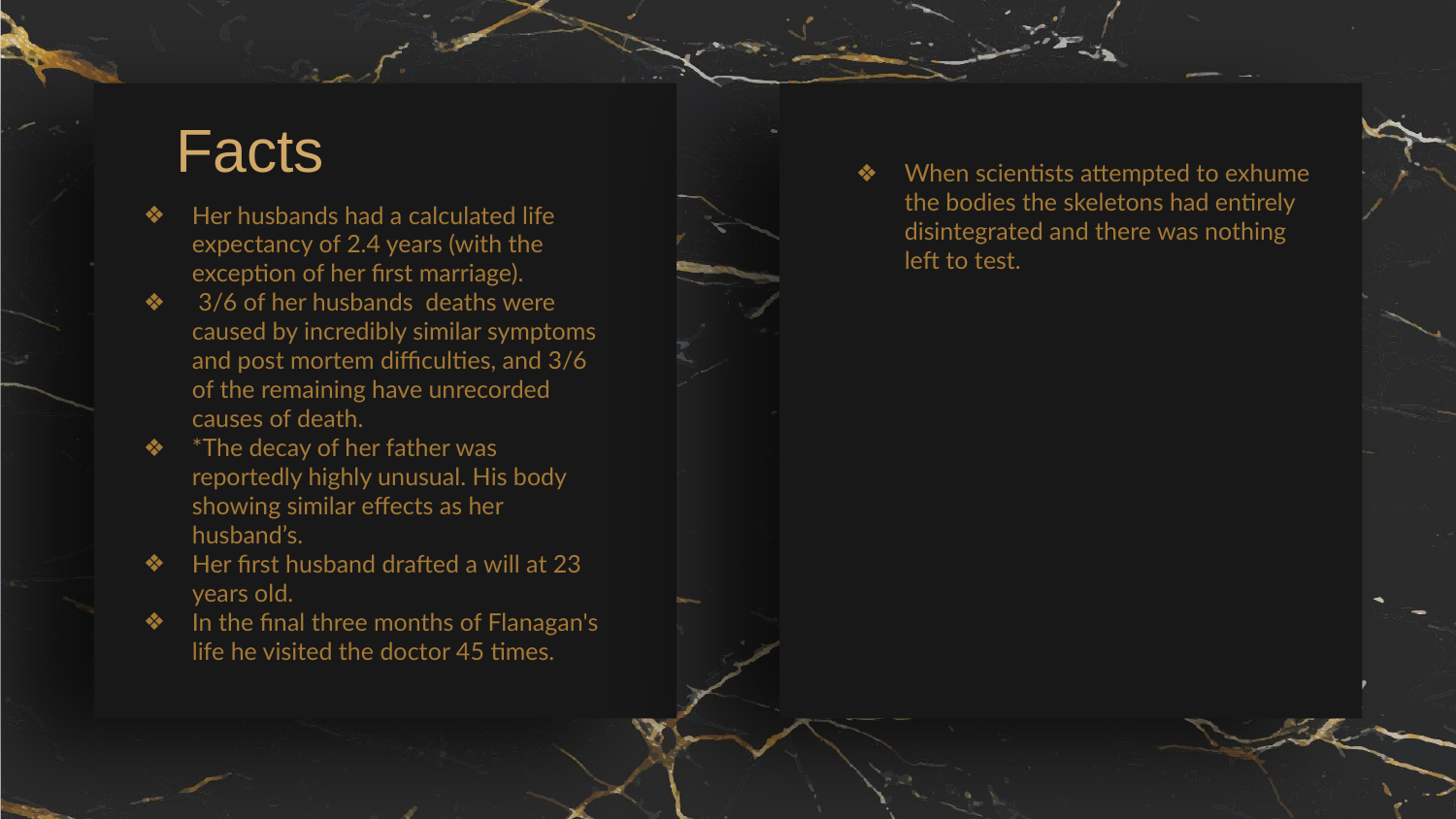

# Facts

When scientists attempted to exhume the bodies the skeletons had entirely disintegrated and there was nothing left to test.
Her husbands had a calculated life expectancy of 2.4 years (with the exception of her first marriage).
 3/6 of her husbands  deaths were caused by incredibly similar symptoms and post mortem difficulties, and 3/6 of the remaining have unrecorded causes of death.
*The decay of her father was reportedly highly unusual. His body showing similar effects as her husband’s.
Her first husband drafted a will at 23 years old.
In the final three months of Flanagan's life he visited the doctor 45 times.